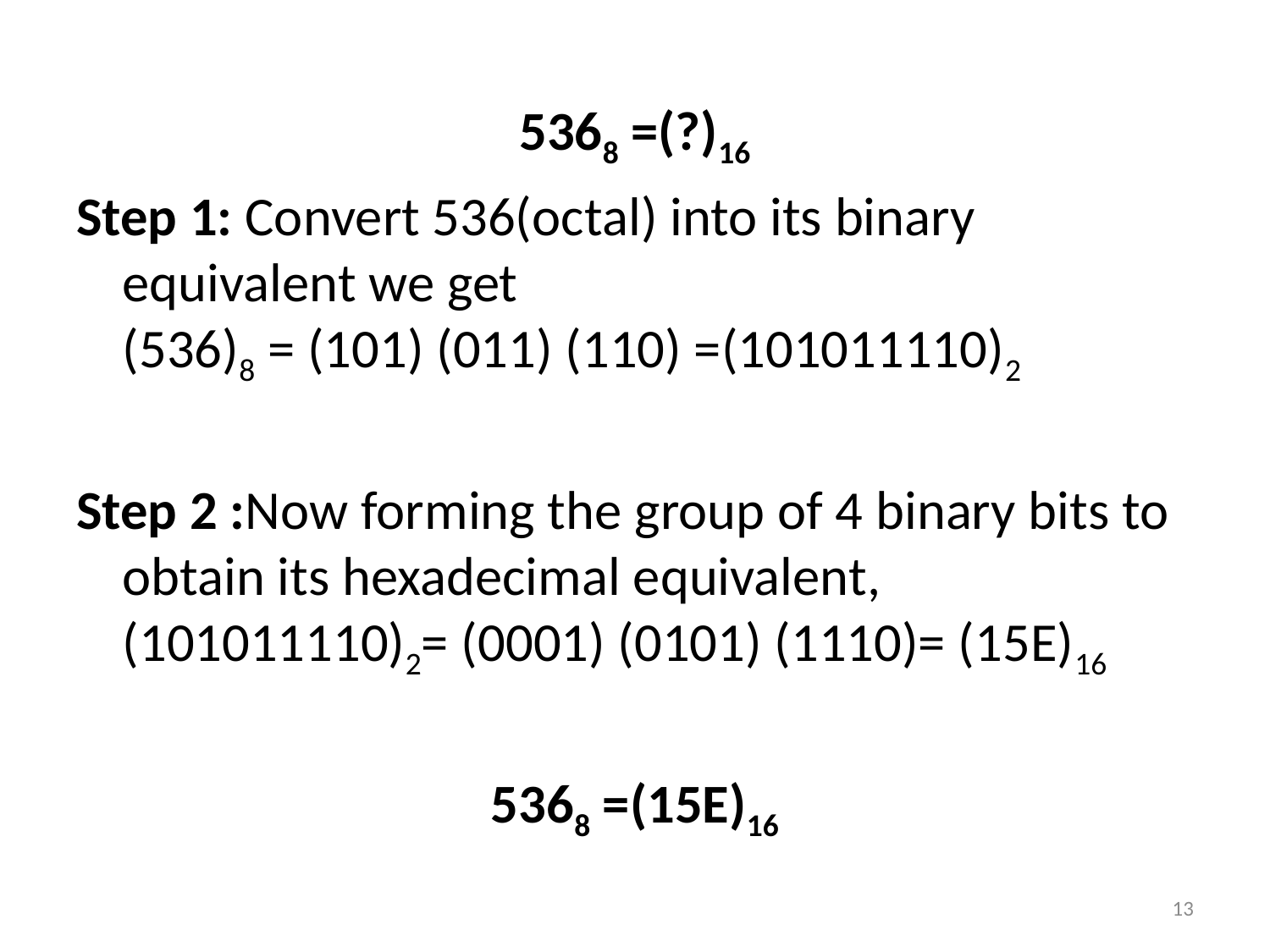

5368 =(?)16
Step 1: Convert 536(octal) into its binary equivalent we get
(536)8 = (101) (011) (110) =(101011110)2

Step 2 :Now forming the group of 4 binary bits to obtain its hexadecimal equivalent,
(101011110)2= (0001) (0101) (1110)= (15E)16

5368 =(15E)16

13